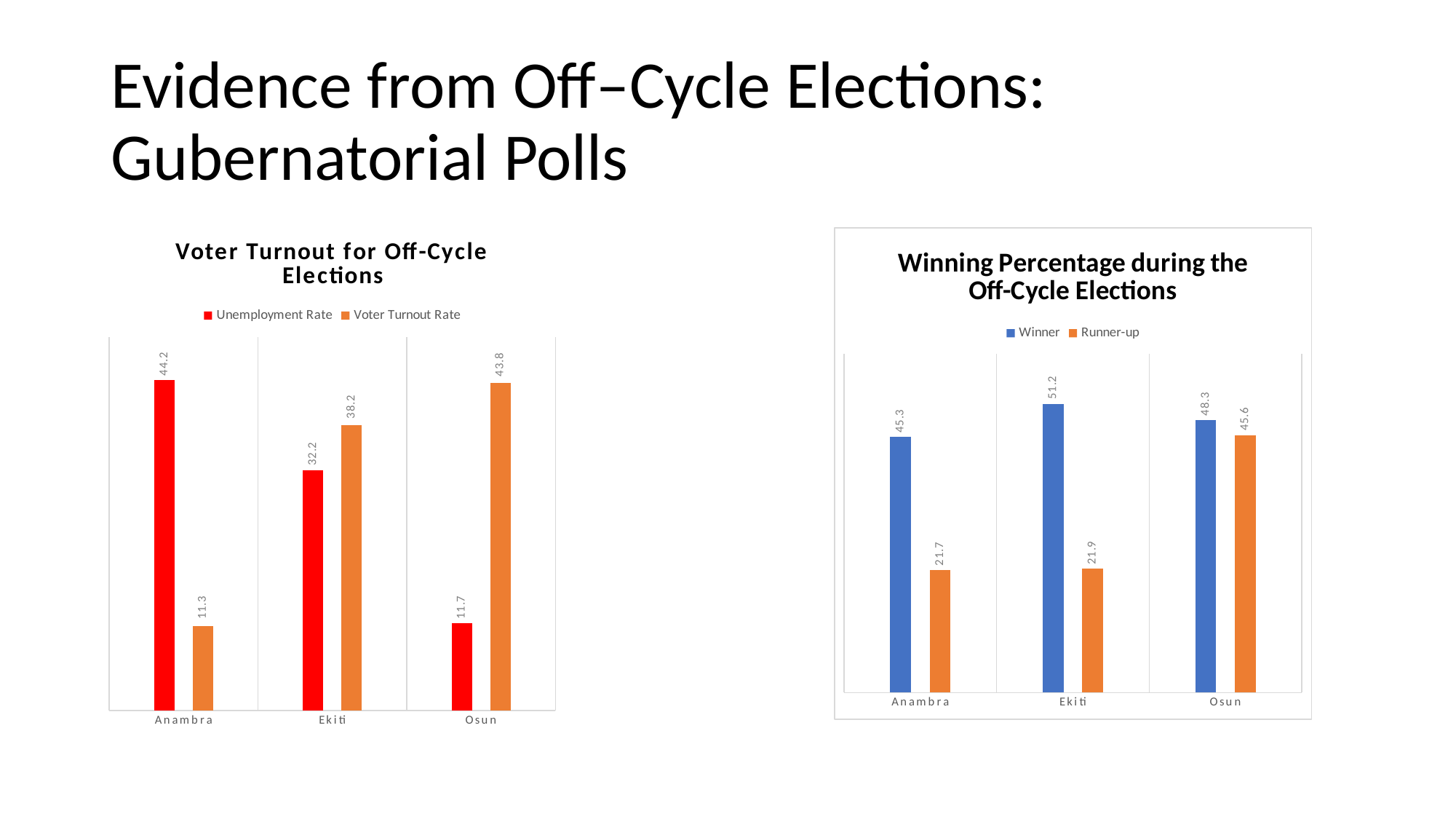

# Evidence from Off–Cycle Elections: Gubernatorial Polls

### Chart: Voter Turnout for Off-Cycle Elections

| Category | Unemployment Rate | Voter Turnout Rate |
|---|---|---|
| Anambra | 44.21893681311184 | 11.3 |
| Ekiti | 32.20776680763776 | 38.18594540512864 |
| Osun | 11.654412925044303 | 43.816637042425306 |

### Chart: Winning Percentage during the Off-Cycle Elections

| Category | Winner | Runner-up |
|---|---|---|
| Anambra | 45.3 | 21.7 |
| Ekiti | 51.21119194537446 | 21.93455107495942 |
| Osun | 48.31701995457922 | 45.619265295858284 |